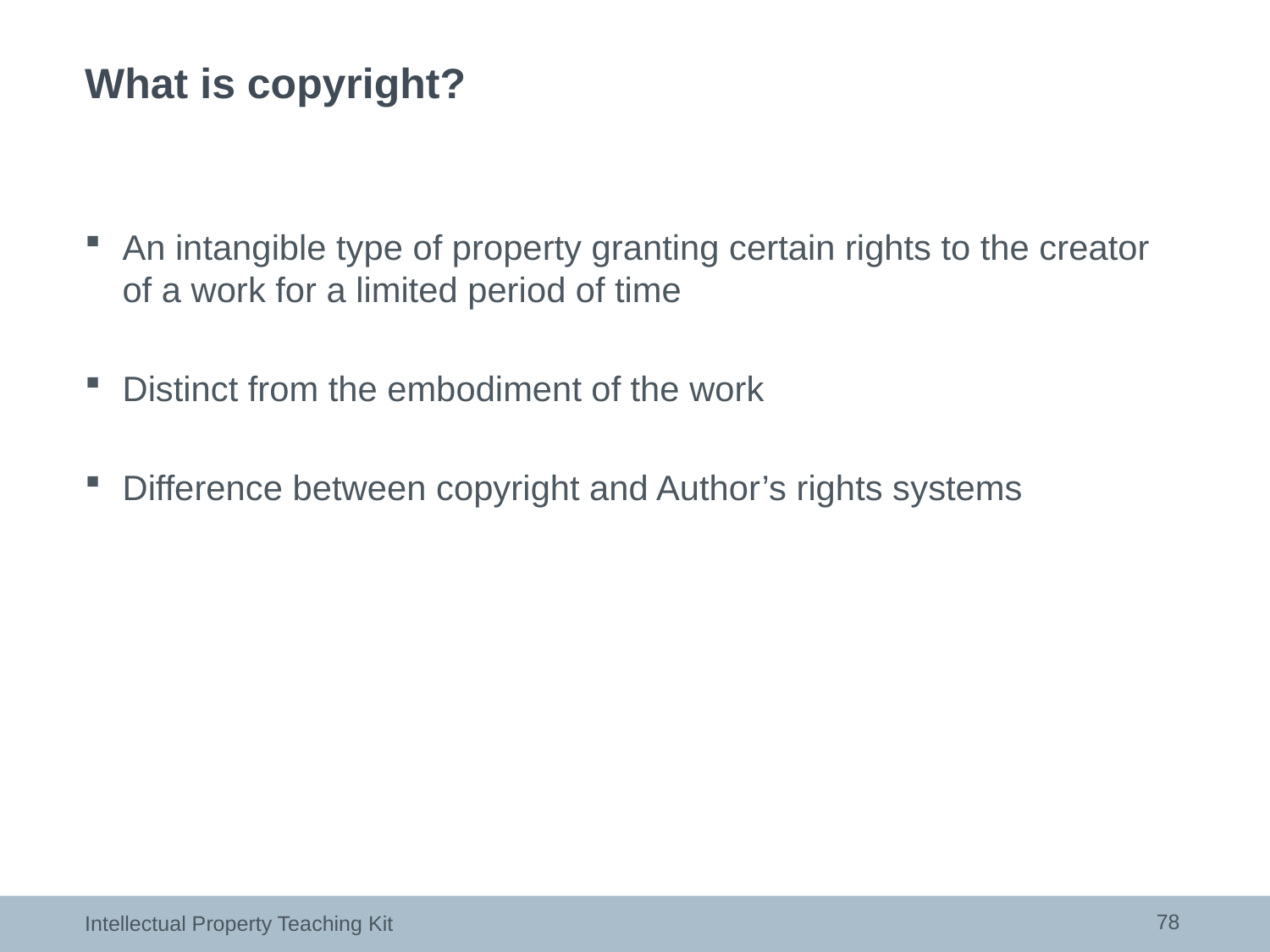

# What is copyright?
An intangible type of property granting certain rights to the creator of a work for a limited period of time

Distinct from the embodiment of the work

Difference between copyright and Author’s rights systems
78
Intellectual Property Teaching Kit